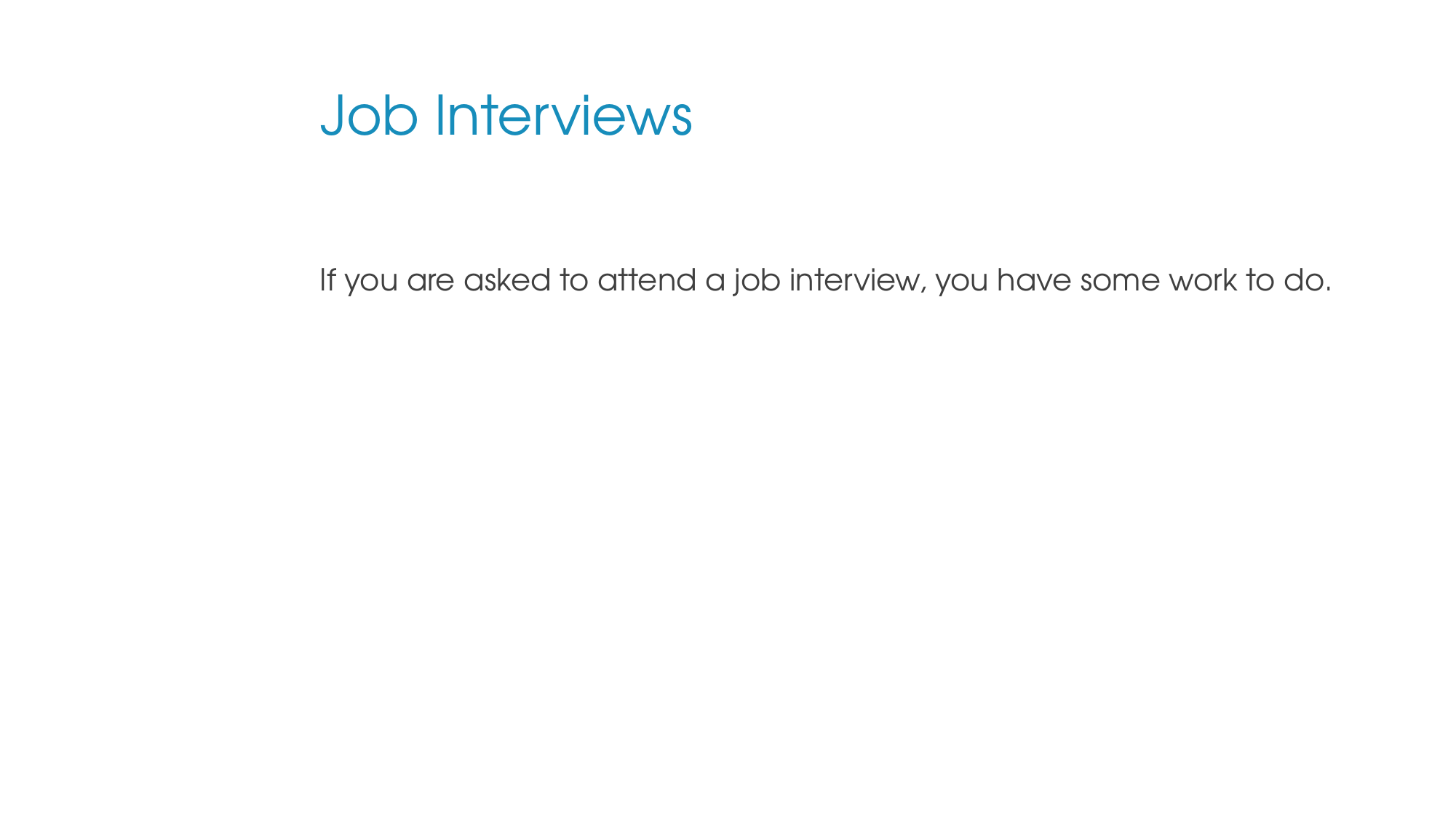

# Job Interviews
If you are asked to attend a job interview, you have some work to do.